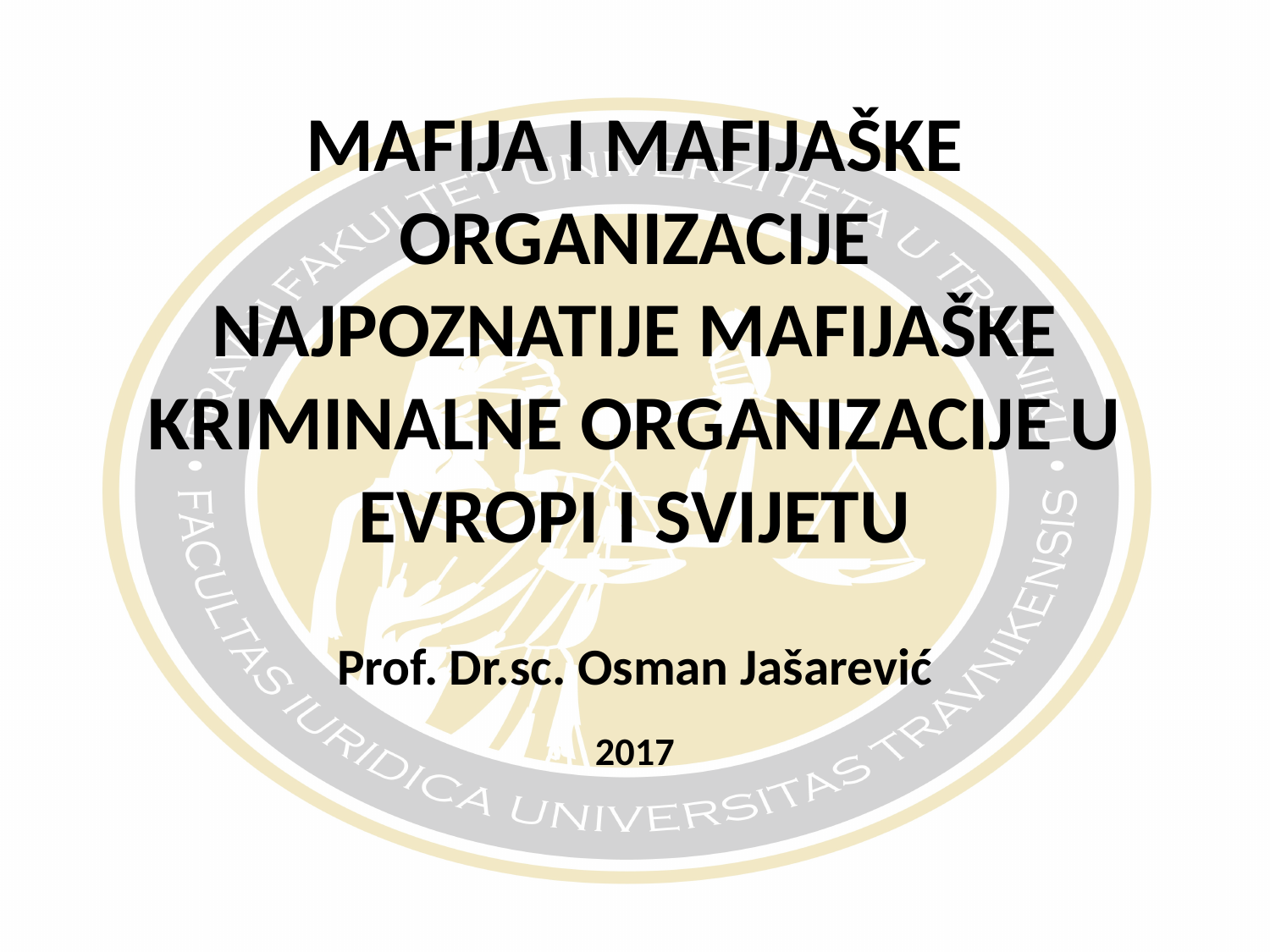

# MAFIJA I MAFIJAŠKE ORGANIZACIJE NAJPOZNATIJE MAFIJAŠKE KRIMINALNE ORGANIZACIJE U EVROPI I SVIJETU

Prof. Dr.sc. Osman Jašarević

2017